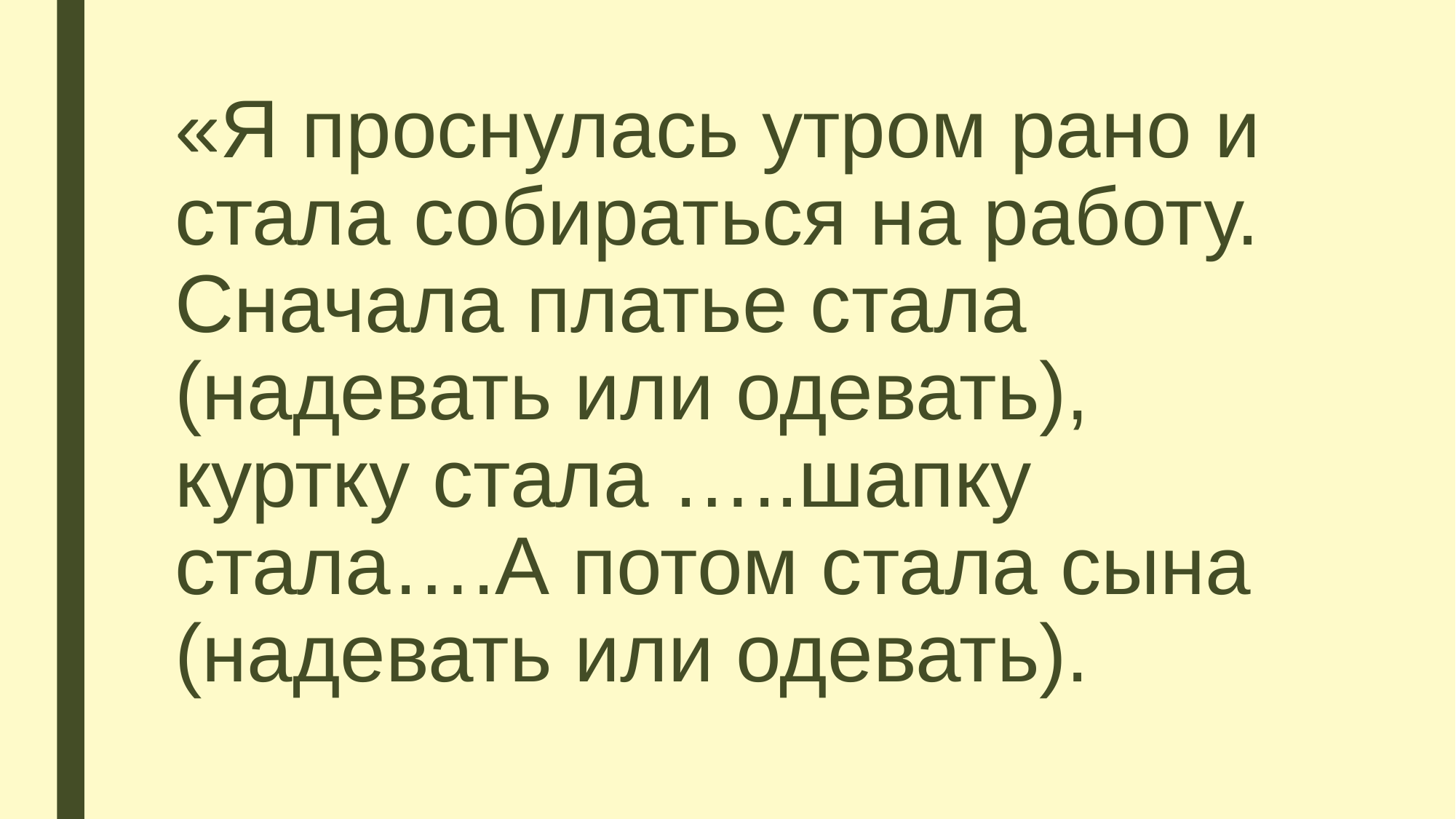

# «Я проснулась утром рано и стала собираться на работу. Сначала платье стала (надевать или одевать), куртку стала …..шапку стала….А потом стала сына (надевать или одевать).